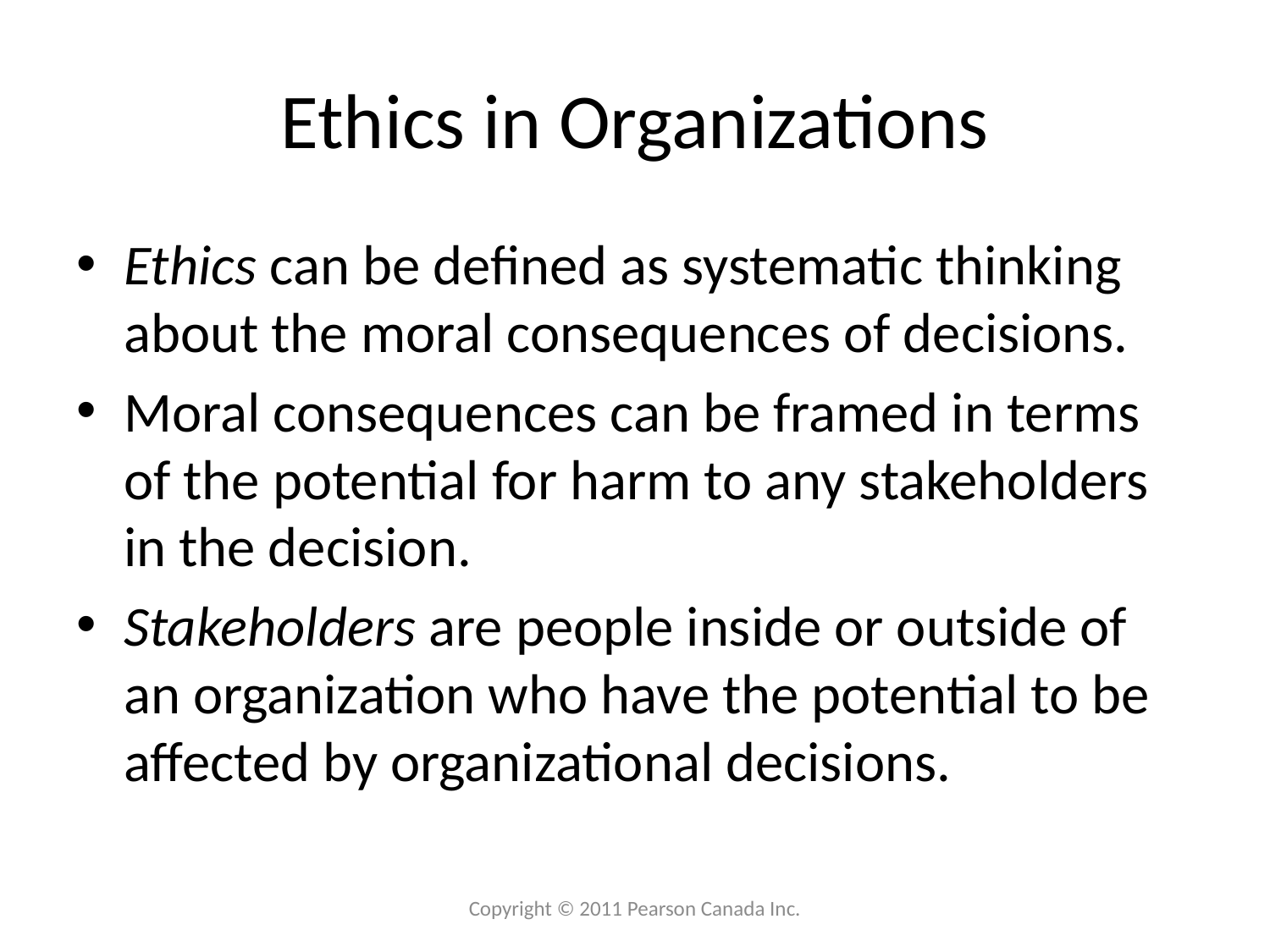

# Ethics in Organizations
Ethics can be defined as systematic thinking about the moral consequences of decisions.
Moral consequences can be framed in terms of the potential for harm to any stakeholders in the decision.
Stakeholders are people inside or outside of an organization who have the potential to be affected by organizational decisions.
Copyright © 2011 Pearson Canada Inc.